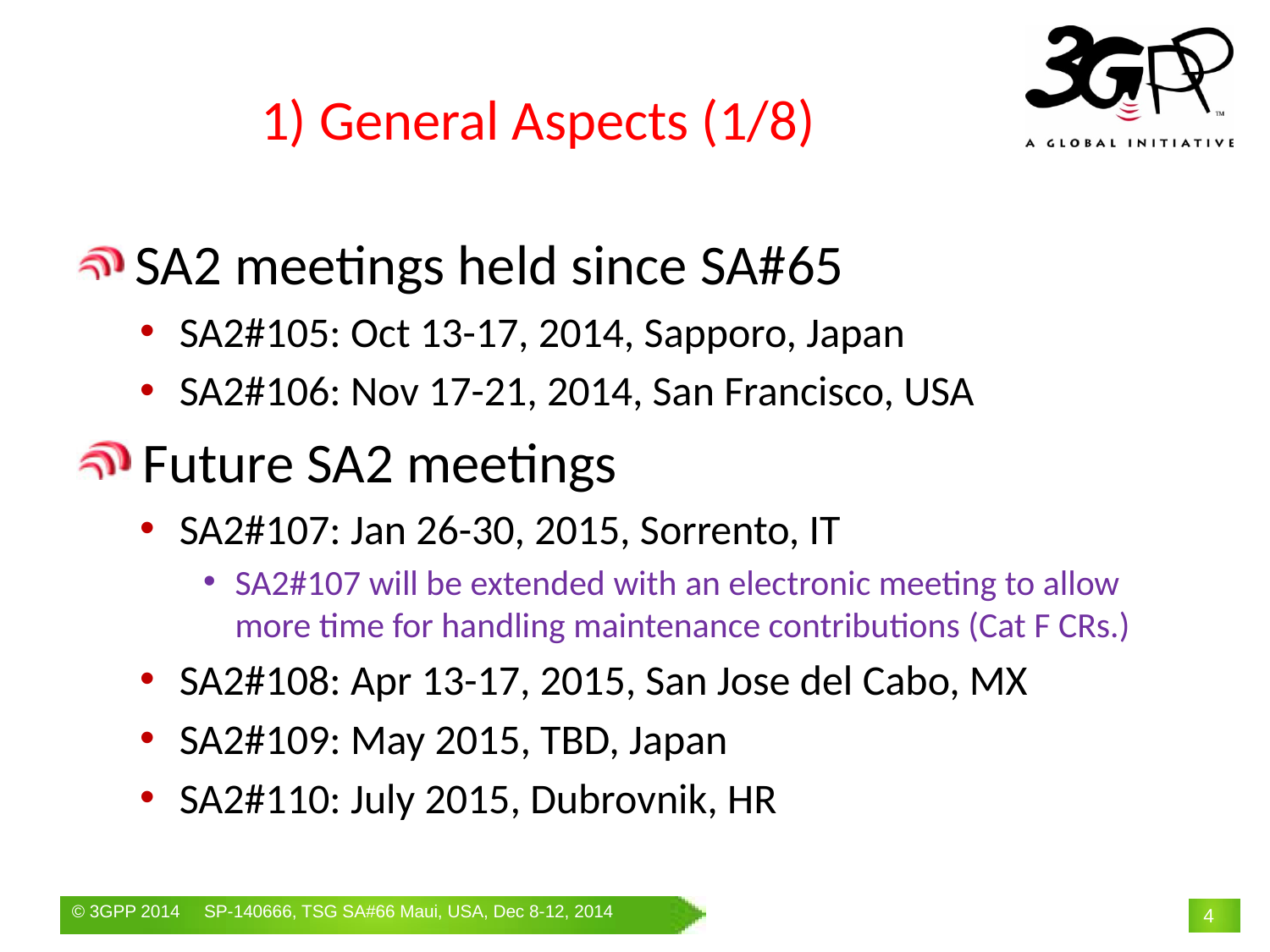

# 1) General Aspects (1/8)
 SA2 meetings held since SA#65
SA2#105: Oct 13-17, 2014, Sapporo, Japan
SA2#106: Nov 17-21, 2014, San Francisco, USA
 Future SA2 meetings
SA2#107: Jan 26-30, 2015, Sorrento, IT
SA2#107 will be extended with an electronic meeting to allow more time for handling maintenance contributions (Cat F CRs.)
SA2#108: Apr 13-17, 2015, San Jose del Cabo, MX
SA2#109: May 2015, TBD, Japan
SA2#110: July 2015, Dubrovnik, HR